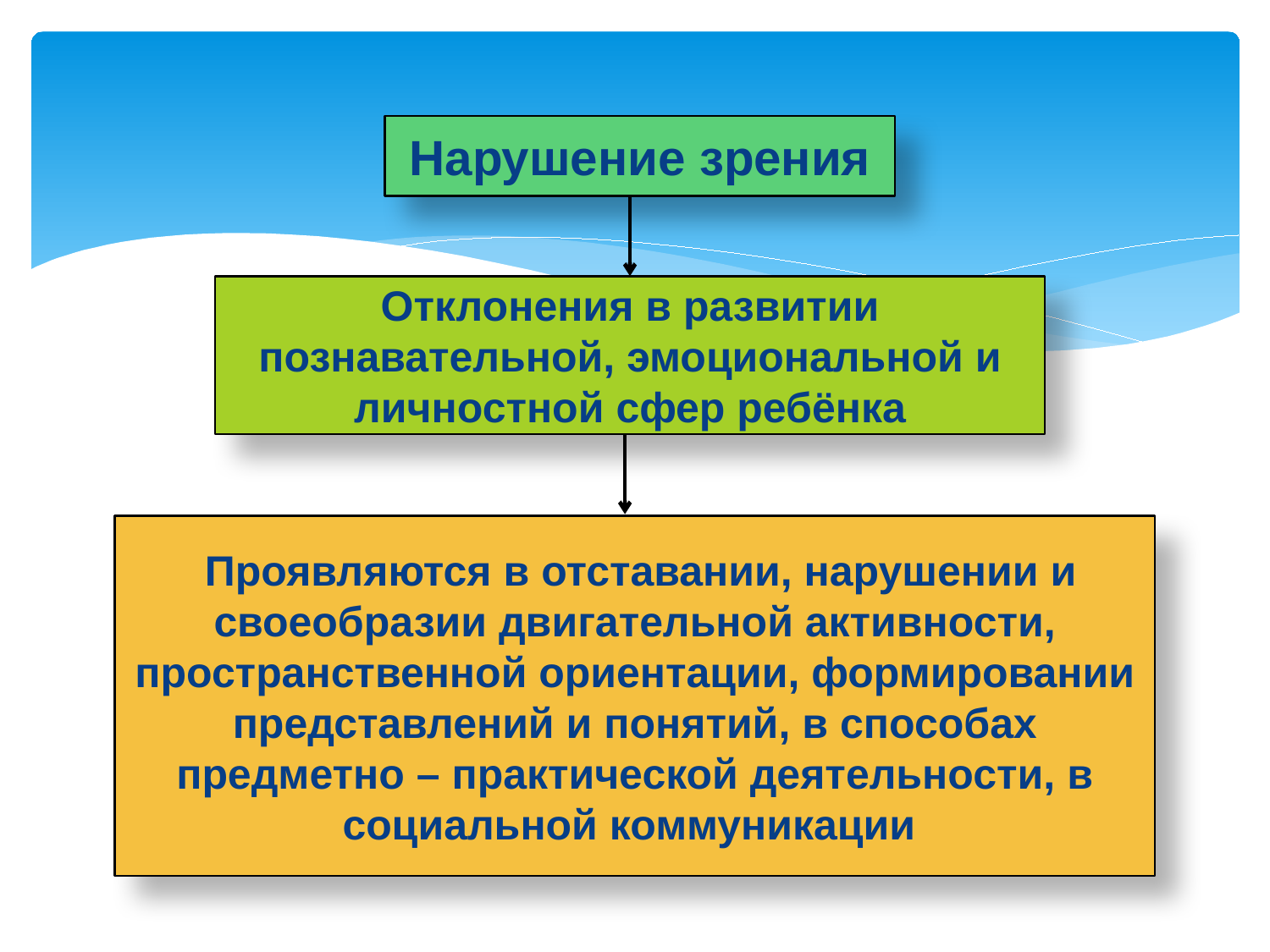

Нарушение зрения
Отклонения в развитии познавательной, эмоциональной и личностной сфер ребёнка
 Проявляются в отставании, нарушении и своеобразии двигательной активности, пространственной ориентации, формировании представлений и понятий, в способах предметно – практической деятельности, в социальной коммуникации